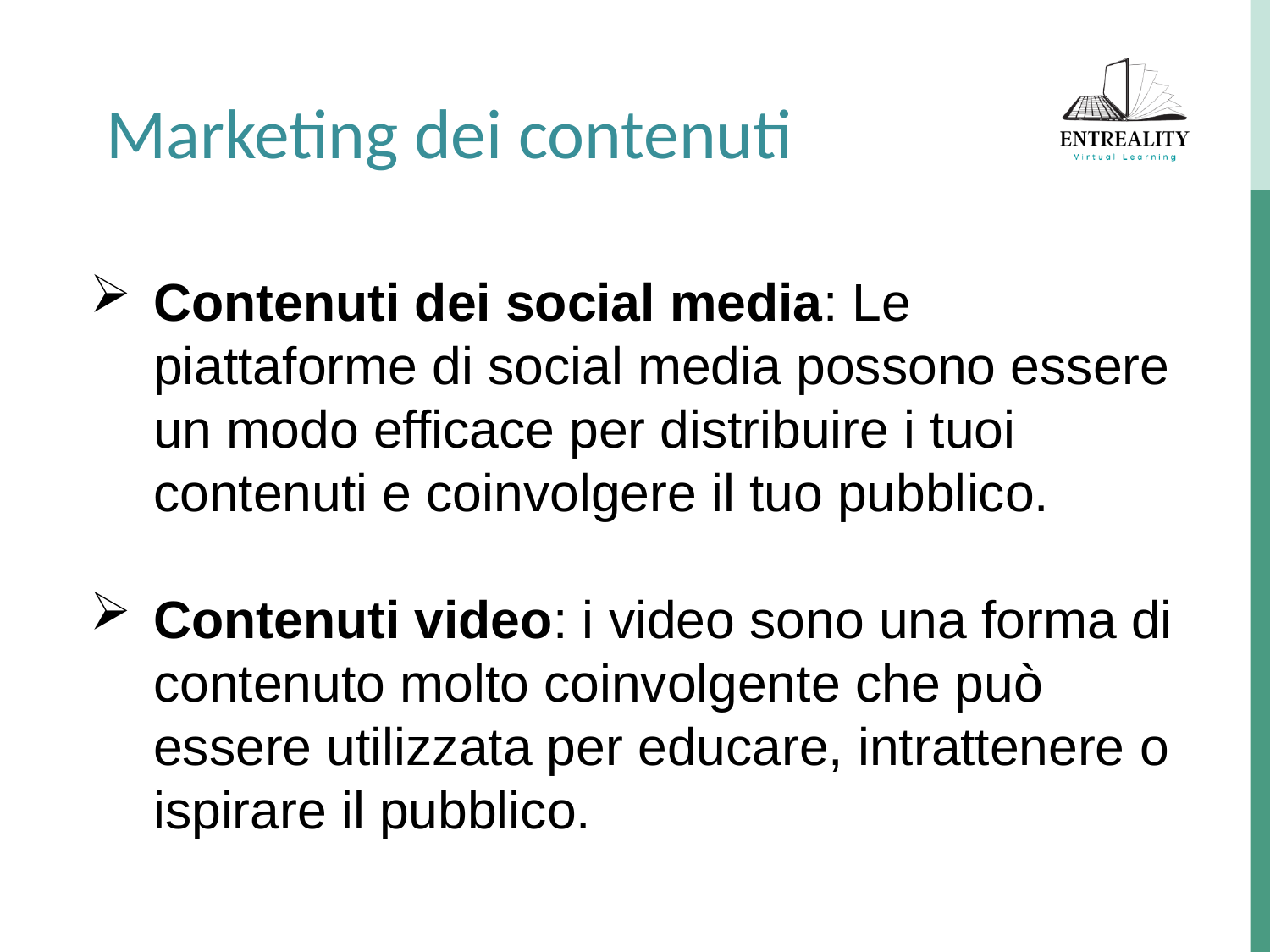

Marketing dei contenuti

Contenuti dei social media: Le piattaforme di social media possono essere un modo efficace per distribuire i tuoi contenuti e coinvolgere il tuo pubblico.

Contenuti video: i video sono una forma di contenuto molto coinvolgente che può essere utilizzata per educare, intrattenere o ispirare il pubblico.